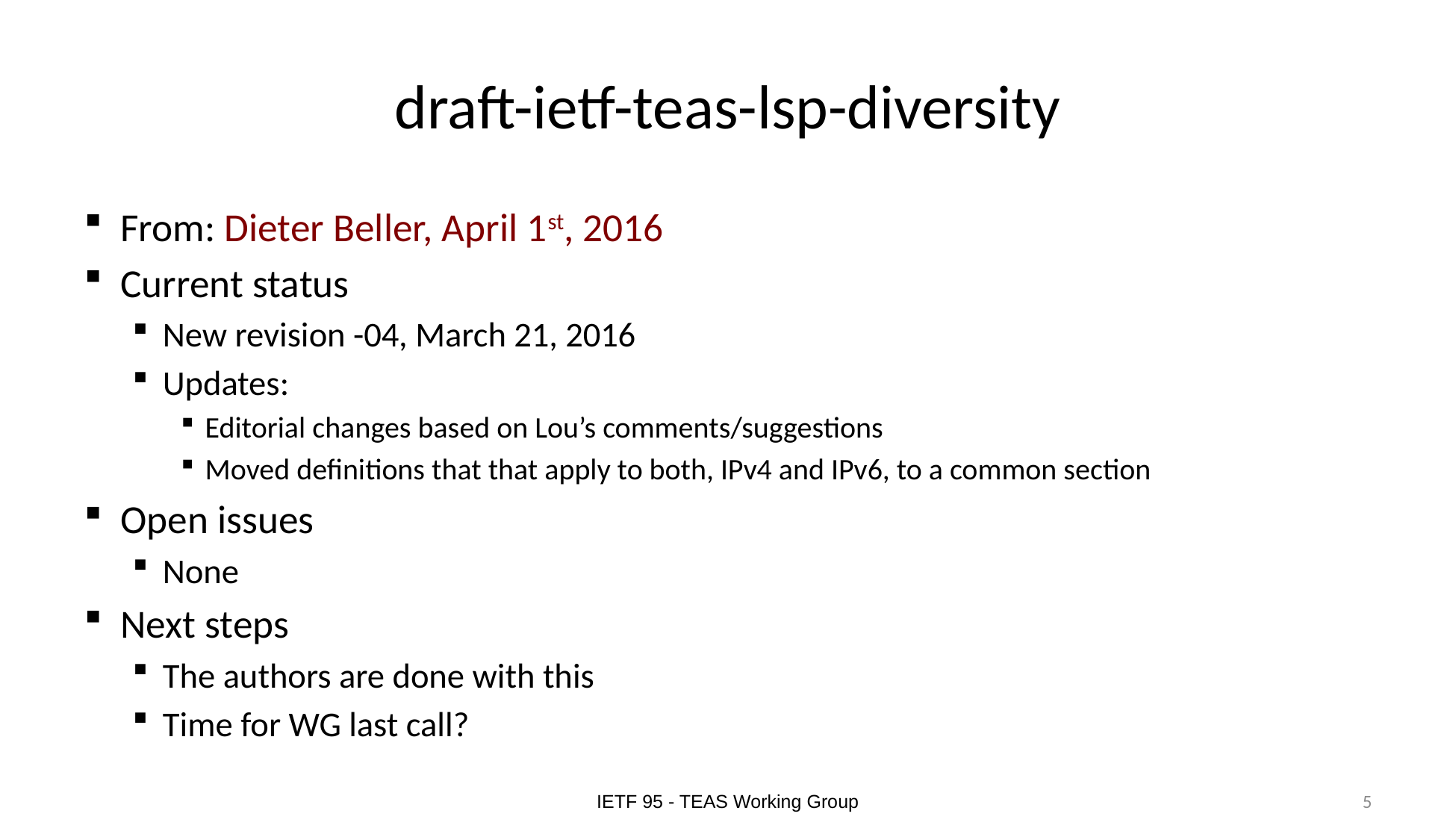

# draft-ietf-teas-lsp-diversity
From: Dieter Beller, April 1st, 2016
Current status
New revision -04, March 21, 2016
Updates:
Editorial changes based on Lou’s comments/suggestions
Moved definitions that that apply to both, IPv4 and IPv6, to a common section
Open issues
None
Next steps
The authors are done with this
Time for WG last call?

IETF 95 - TEAS Working Group
5